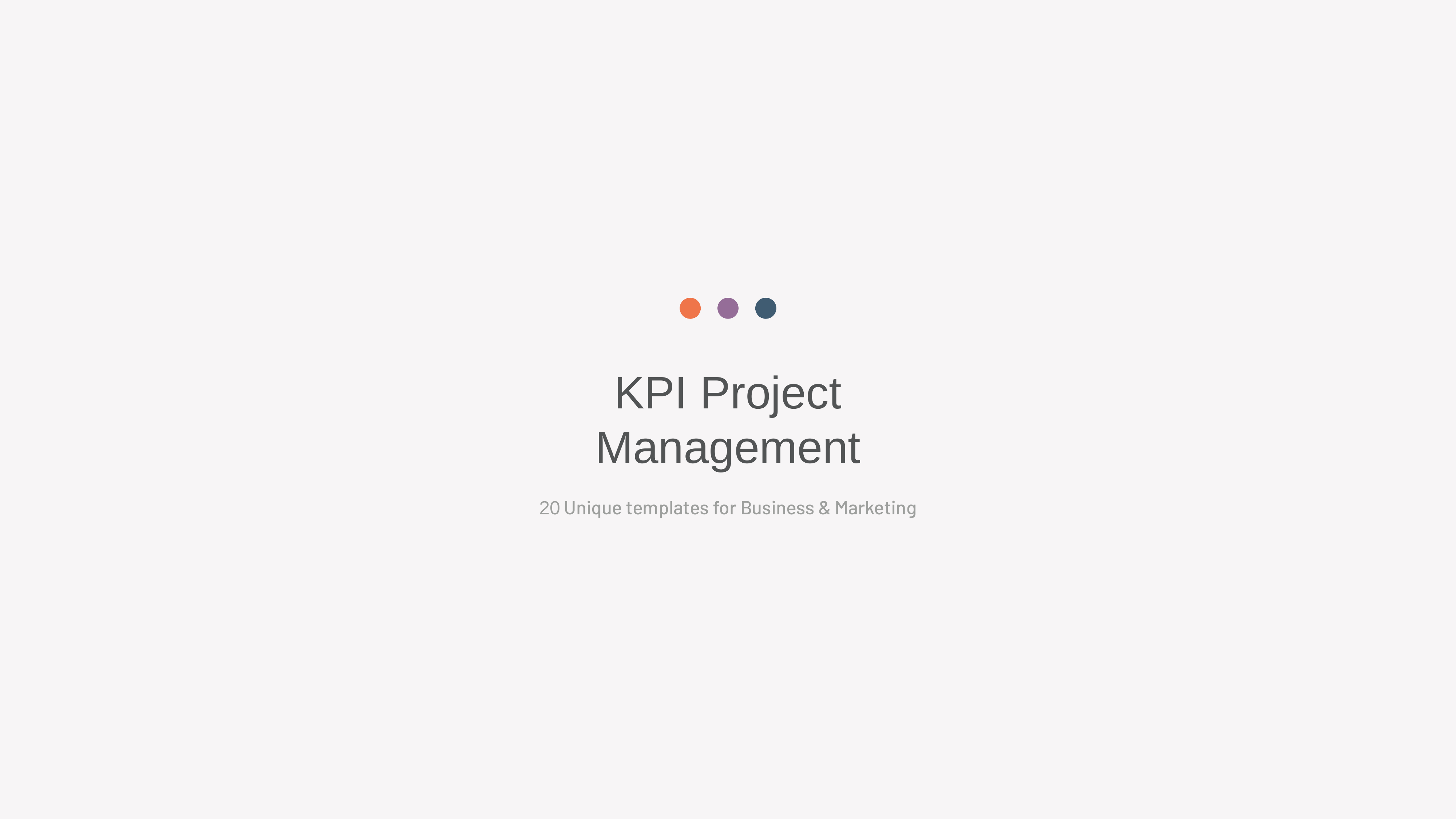

KPI Project Management
20 Unique templates for Business & Marketing